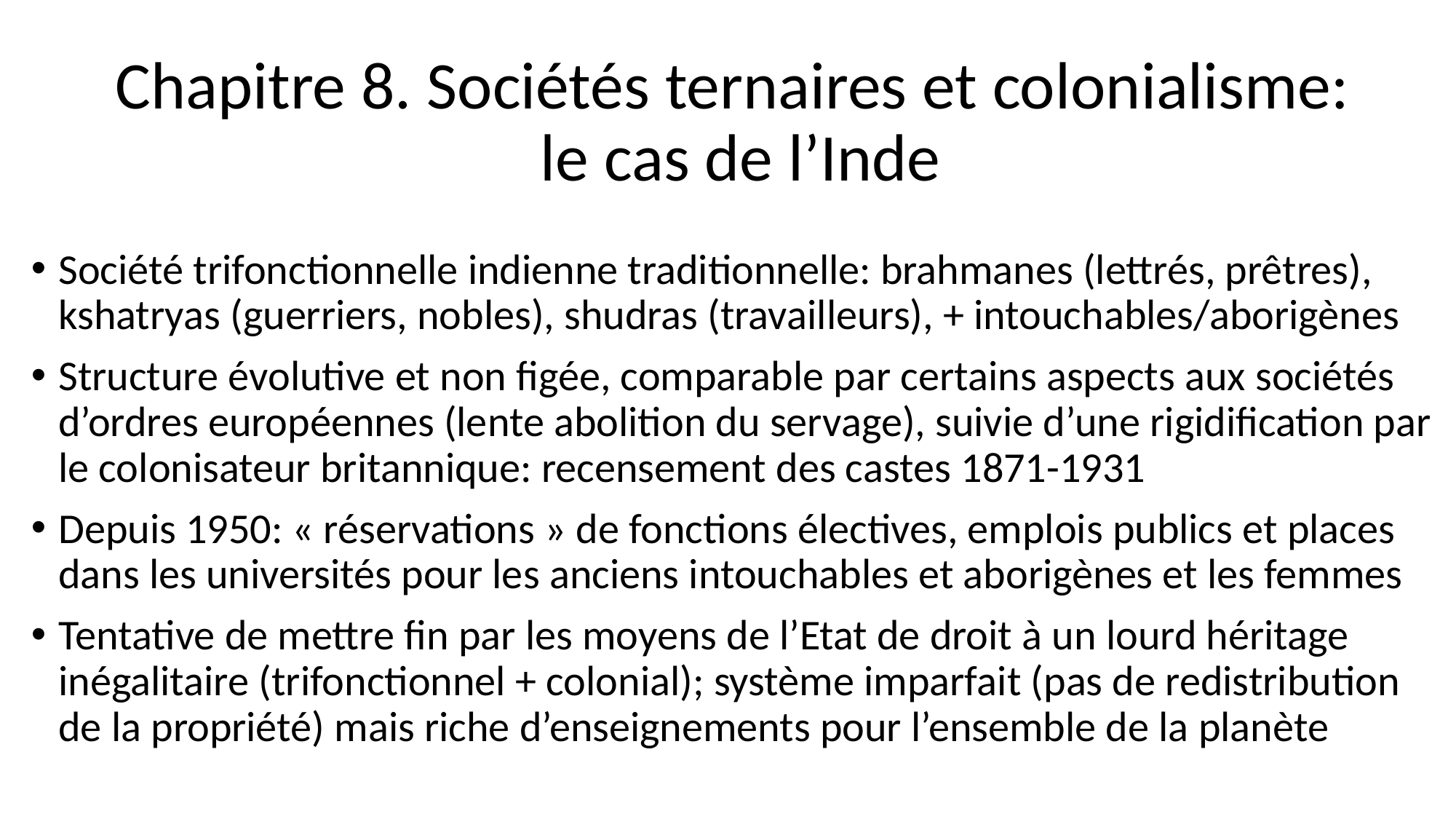

# Chapitre 8. Sociétés ternaires et colonialisme: le cas de l’Inde
Société trifonctionnelle indienne traditionnelle: brahmanes (lettrés, prêtres), kshatryas (guerriers, nobles), shudras (travailleurs), + intouchables/aborigènes
Structure évolutive et non figée, comparable par certains aspects aux sociétés d’ordres européennes (lente abolition du servage), suivie d’une rigidification par le colonisateur britannique: recensement des castes 1871-1931
Depuis 1950: « réservations » de fonctions électives, emplois publics et places dans les universités pour les anciens intouchables et aborigènes et les femmes
Tentative de mettre fin par les moyens de l’Etat de droit à un lourd héritage inégalitaire (trifonctionnel + colonial); système imparfait (pas de redistribution de la propriété) mais riche d’enseignements pour l’ensemble de la planète